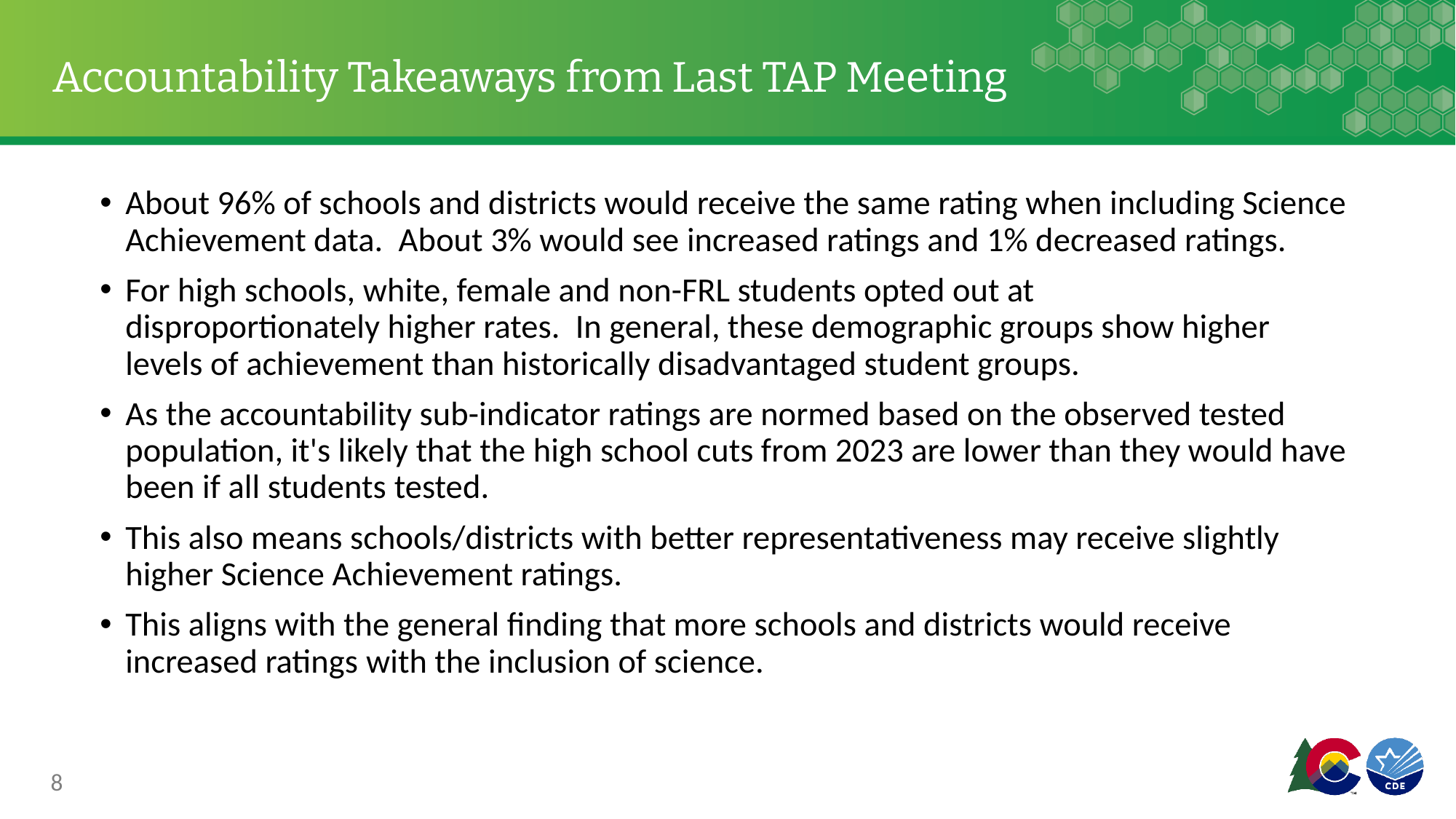

# Accountability Takeaways from Last TAP Meeting
About 96% of schools and districts would receive the same rating when including Science Achievement data.  About 3% would see increased ratings and 1% decreased ratings.
For high schools, white, female and non-FRL students opted out at disproportionately higher rates.  In general, these demographic groups show higher levels of achievement than historically disadvantaged student groups.
As the accountability sub-indicator ratings are normed based on the observed tested population, it's likely that the high school cuts from 2023 are lower than they would have been if all students tested.
This also means schools/districts with better representativeness may receive slightly higher Science Achievement ratings.
This aligns with the general finding that more schools and districts would receive increased ratings with the inclusion of science.
8